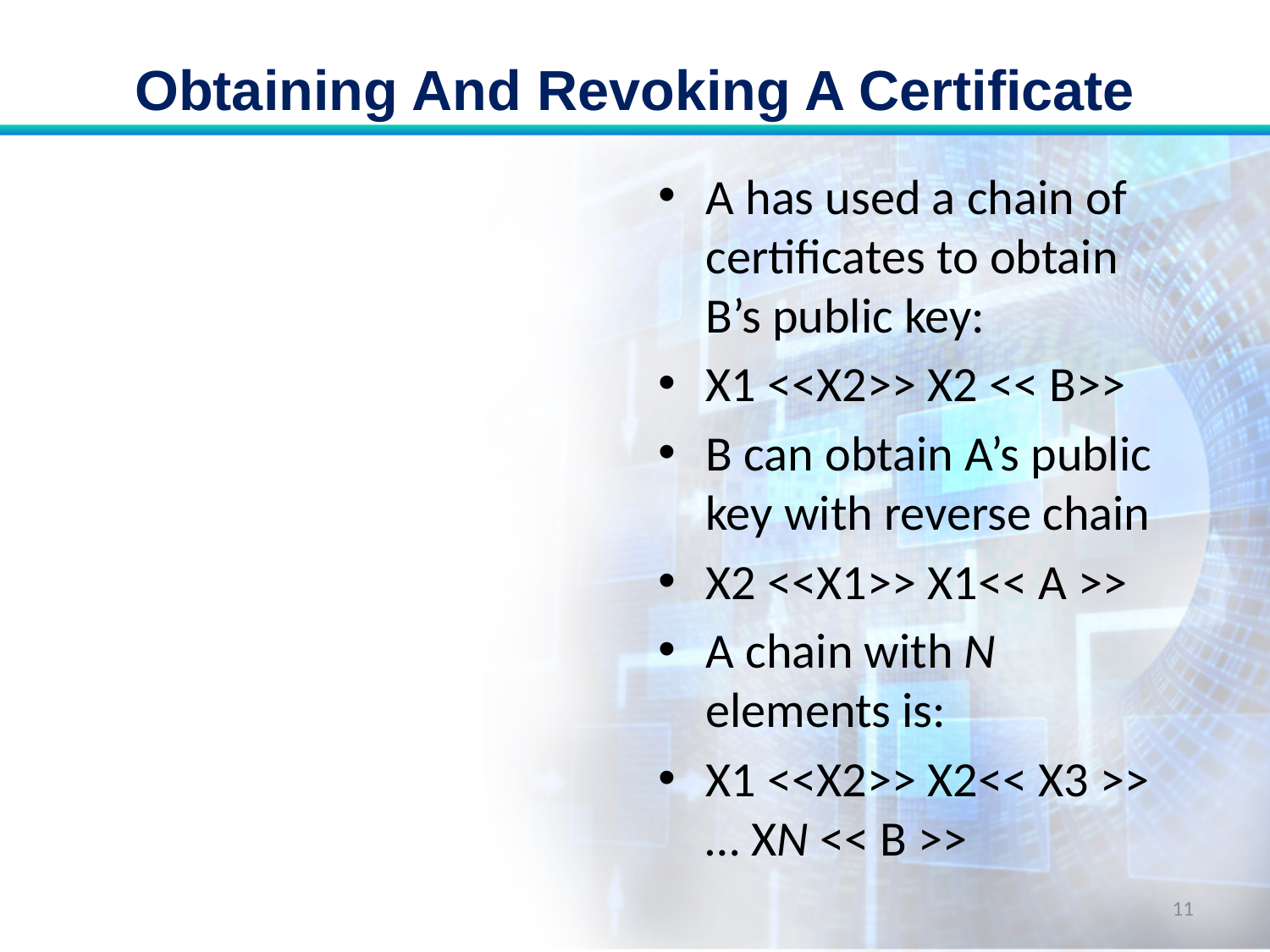

# Obtaining And Revoking A Certificate
A has used a chain of certificates to obtain B’s public key:
X1 <<X2>> X2 << B>>
B can obtain A’s public key with reverse chain
X2 <<X1>> X1<< A >>
A chain with N elements is:
X1 <<X2>> X2<< X3 >> … XN << B >>

11